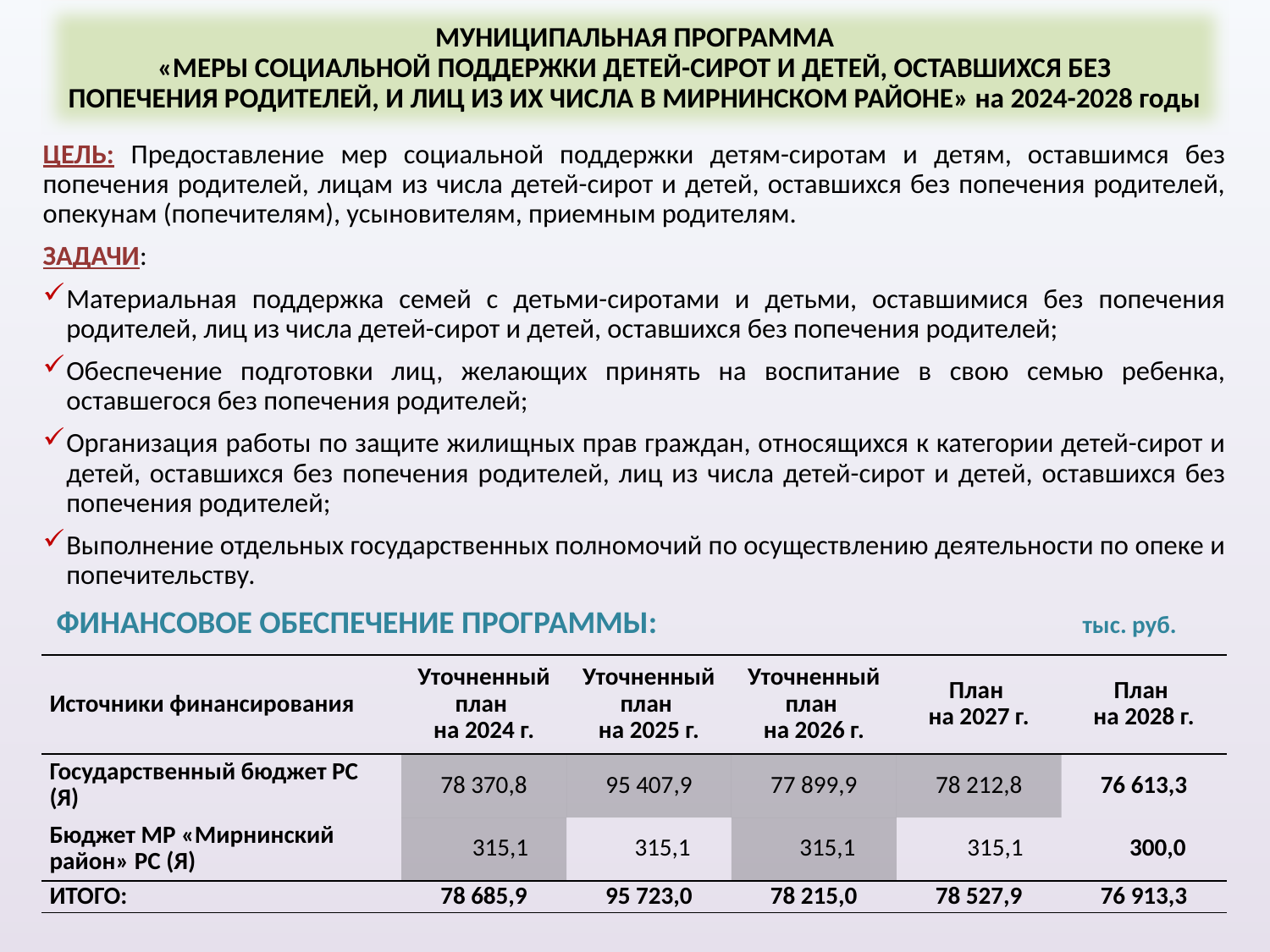

МУНИЦИПАЛЬНАЯ ПРОГРАММА
«МЕРЫ СОЦИАЛЬНОЙ ПОДДЕРЖКИ ДЕТЕЙ-СИРОТ И ДЕТЕЙ, ОСТАВШИХСЯ БЕЗ
ПОПЕЧЕНИЯ РОДИТЕЛЕЙ, И ЛИЦ ИЗ ИХ ЧИСЛА В МИРНИНСКОМ РАЙОНЕ» на 2024-2028 годы
ЦЕЛЬ: Предоставление мер социальной поддержки детям-сиротам и детям, оставшимся без попечения родителей, лицам из числа детей-сирот и детей, оставшихся без попечения родителей, опекунам (попечителям), усыновителям, приемным родителям.
ЗАДАЧИ:
Материальная поддержка семей с детьми-сиротами и детьми, оставшимися без попечения родителей, лиц из числа детей-сирот и детей, оставшихся без попечения родителей;
Обеспечение подготовки лиц, желающих принять на воспитание в свою семью ребенка, оставшегося без попечения родителей;
Организация работы по защите жилищных прав граждан, относящихся к категории детей-сирот и детей, оставшихся без попечения родителей, лиц из числа детей-сирот и детей, оставшихся без попечения родителей;
Выполнение отдельных государственных полномочий по осуществлению деятельности по опеке и попечительству.
ФИНАНСОВОЕ ОБЕСПЕЧЕНИЕ ПРОГРАММЫ:                                                           тыс. руб.
| Источники финансирования | Уточненный план на 2024 г. | Уточненный план на 2025 г. | Уточненный план на 2026 г. | План на 2027 г. | План на 2028 г. |
| --- | --- | --- | --- | --- | --- |
| Государственный бюджет РС (Я) | 78 370,8 | 95 407,9 | 77 899,9 | 78 212,8 | 76 613,3 |
| Бюджет МР «Мирнинский район» РС (Я) | 315,1 | 315,1 | 315,1 | 315,1 | 300,0 |
| ИТОГО: | 78 685,9 | 95 723,0 | 78 215,0 | 78 527,9 | 76 913,3 |